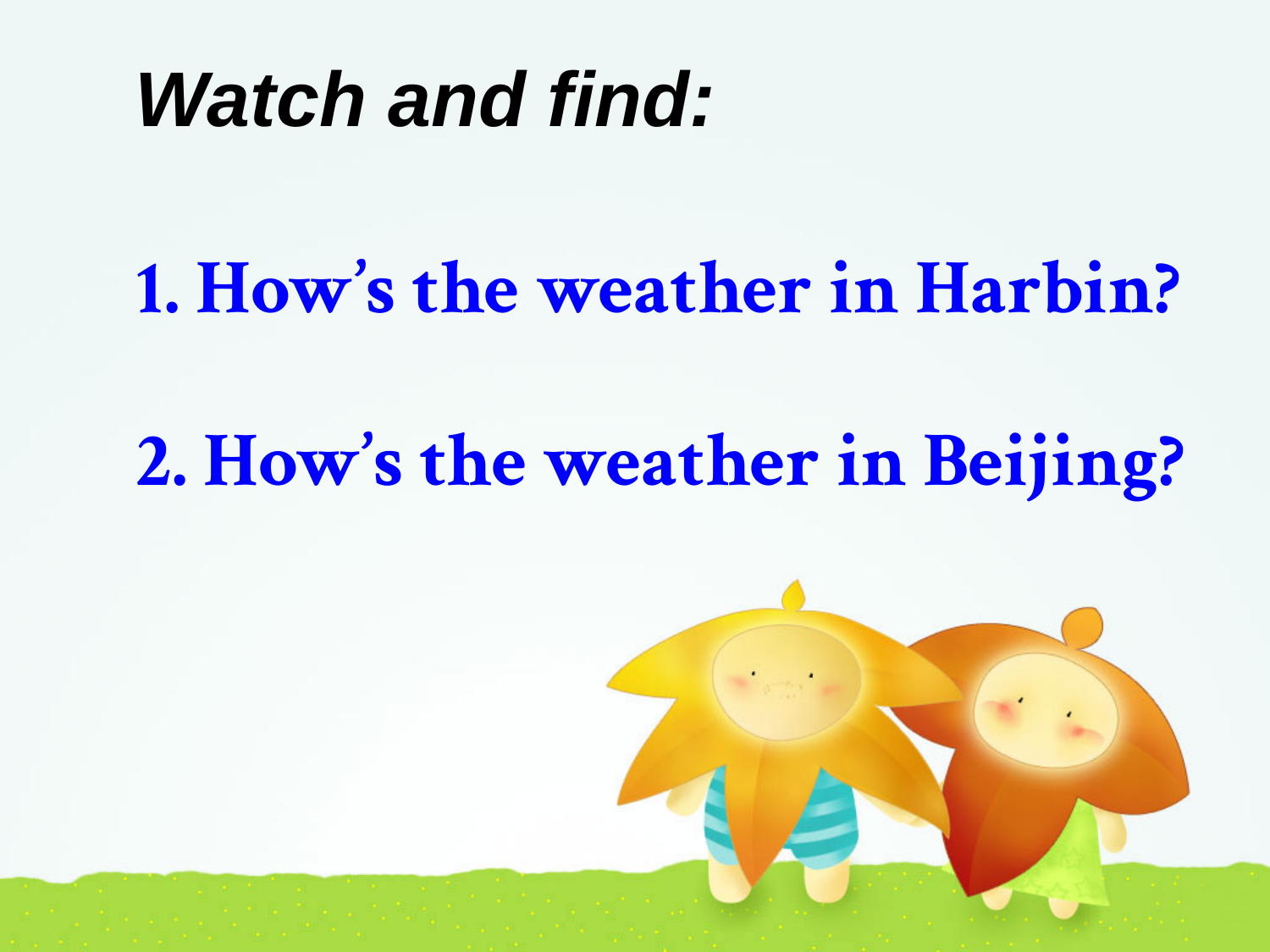

Watch and find:

1. How’s the weather in Harbin?

2. How’s the weather in Beijing?